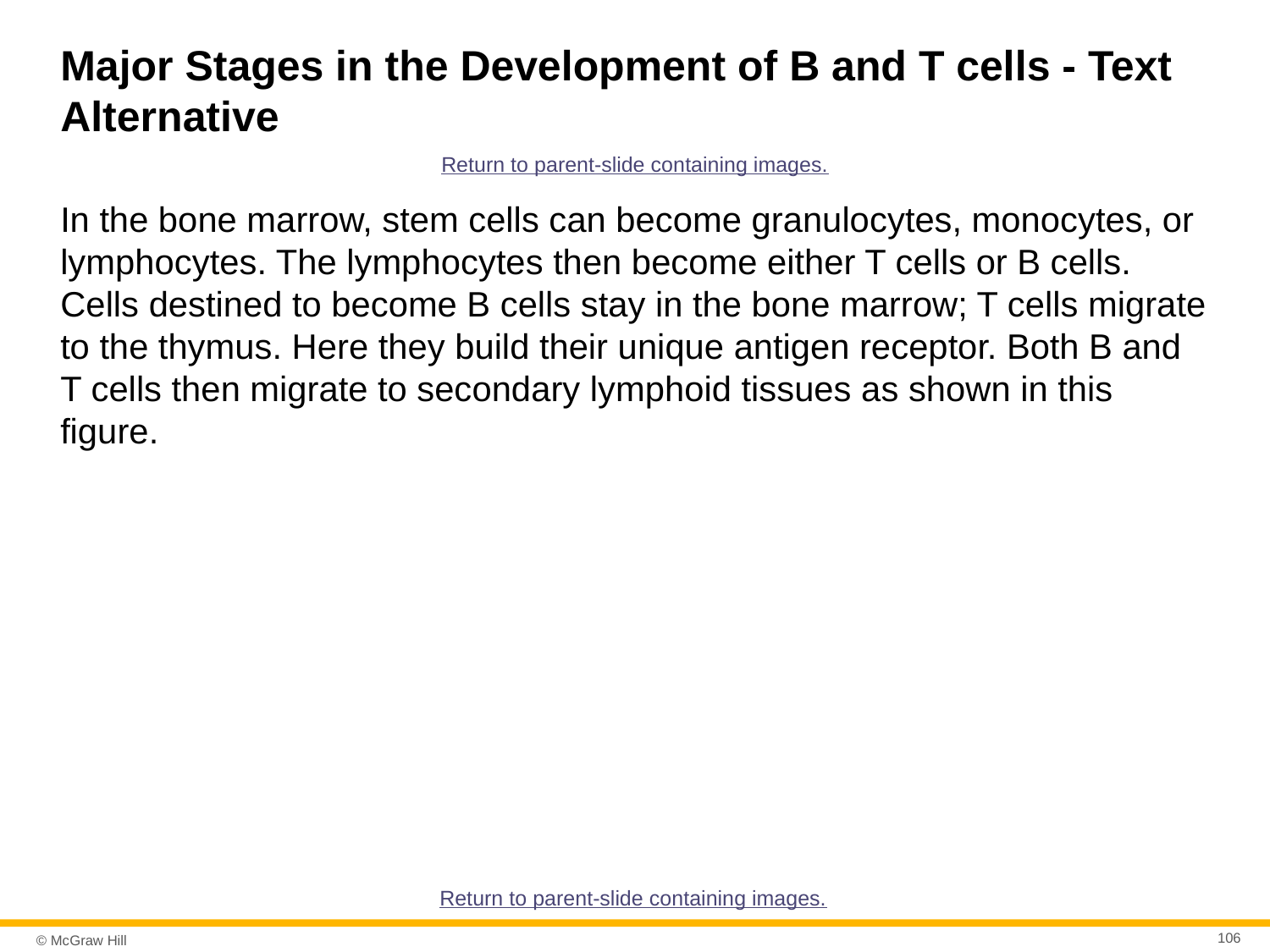

# Major Stages in the Development of B and T cells - Text Alternative
Return to parent-slide containing images.
In the bone marrow, stem cells can become granulocytes, monocytes, or lymphocytes. The lymphocytes then become either T cells or B cells. Cells destined to become B cells stay in the bone marrow; T cells migrate to the thymus. Here they build their unique antigen receptor. Both B and T cells then migrate to secondary lymphoid tissues as shown in this figure.
Return to parent-slide containing images.